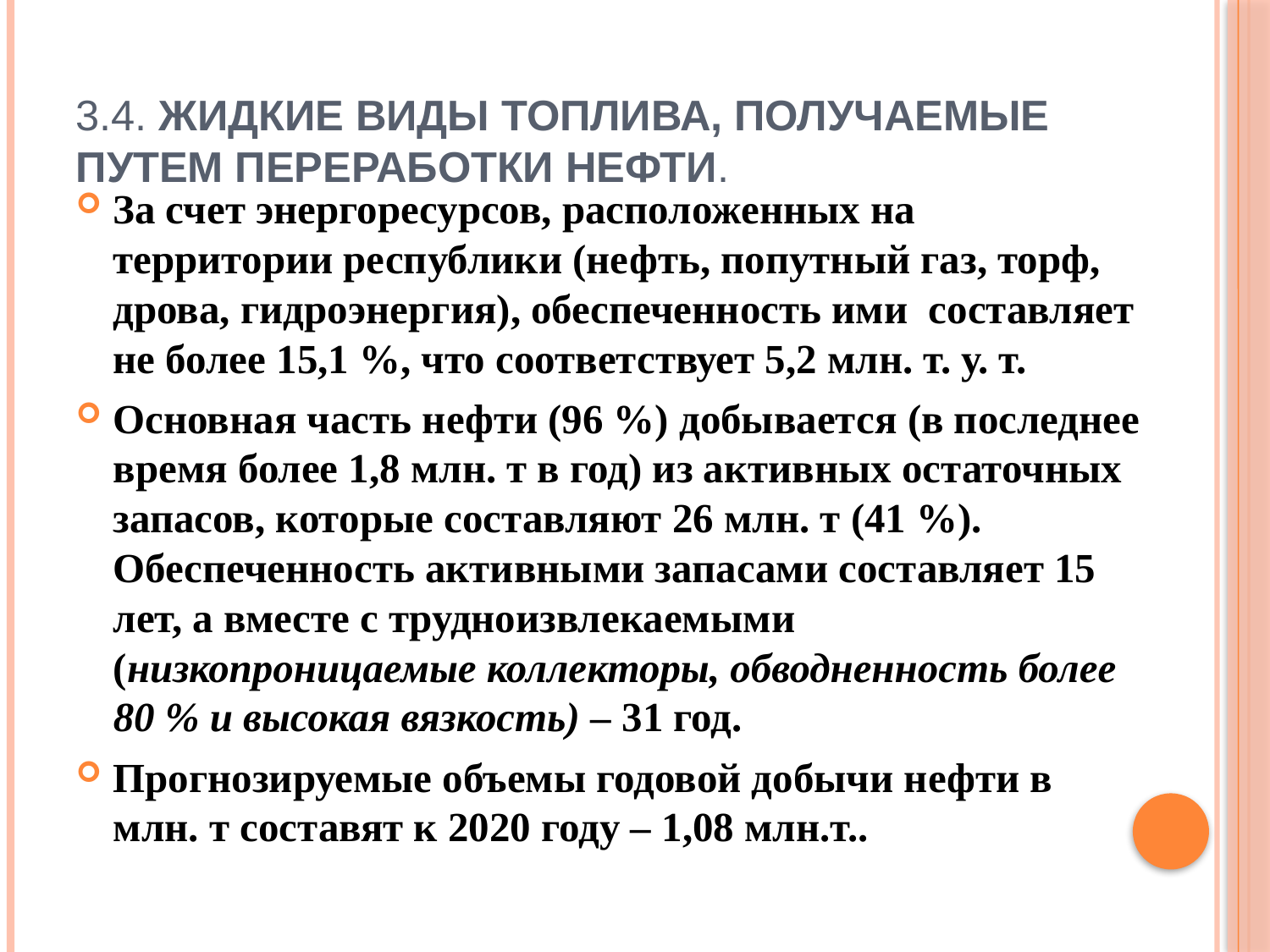

# 3.4. Жидкие виды топлива, получаемые путем переработки нефти.
За счет энергоресурсов, расположенных на территории республики (нефть, попутный газ, торф, дрова, гидроэнергия), обеспеченность ими  составляет не более 15,1 %, что соответствует 5,2 млн. т. у. т.
Основная часть нефти (96 %) добывается (в последнее время более 1,8 млн. т в год) из активных остаточных запасов, которые составляют 26 млн. т (41 %). Обеспеченность активными запасами составляет 15 лет, а вместе с трудноизвлекаемыми (низкопроницаемые коллекторы, обводненность более 80 % и высокая вязкость) – 31 год.
Прогнозируемые объемы годовой добычи нефти в млн. т составят к 2020 году – 1,08 млн.т..